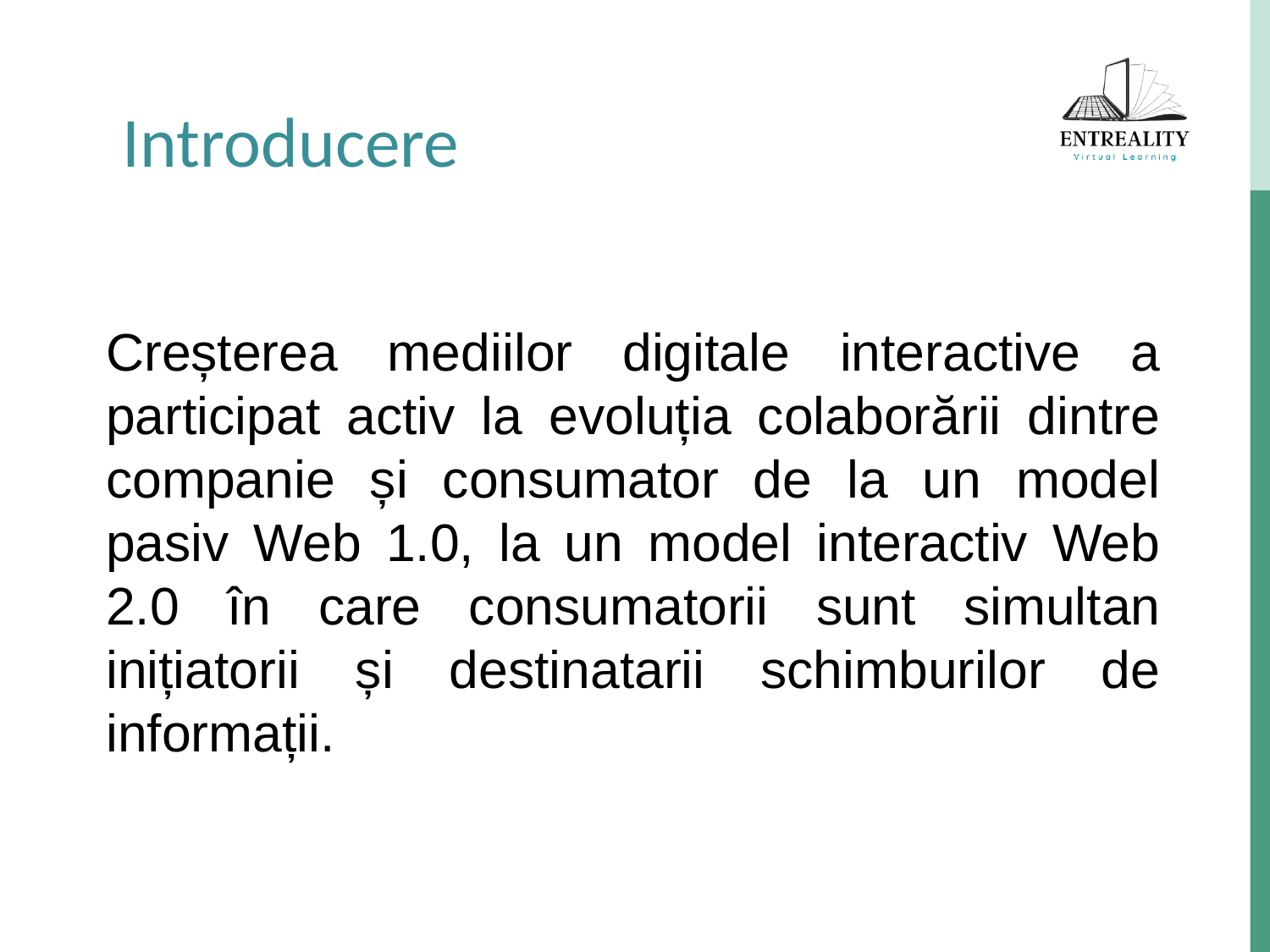

Introducere
Creșterea mediilor digitale interactive a participat activ la evoluția colaborării dintre companie și consumator de la un model pasiv Web 1.0, la un model interactiv Web 2.0 în care consumatorii sunt simultan inițiatorii și destinatarii schimburilor de informații.